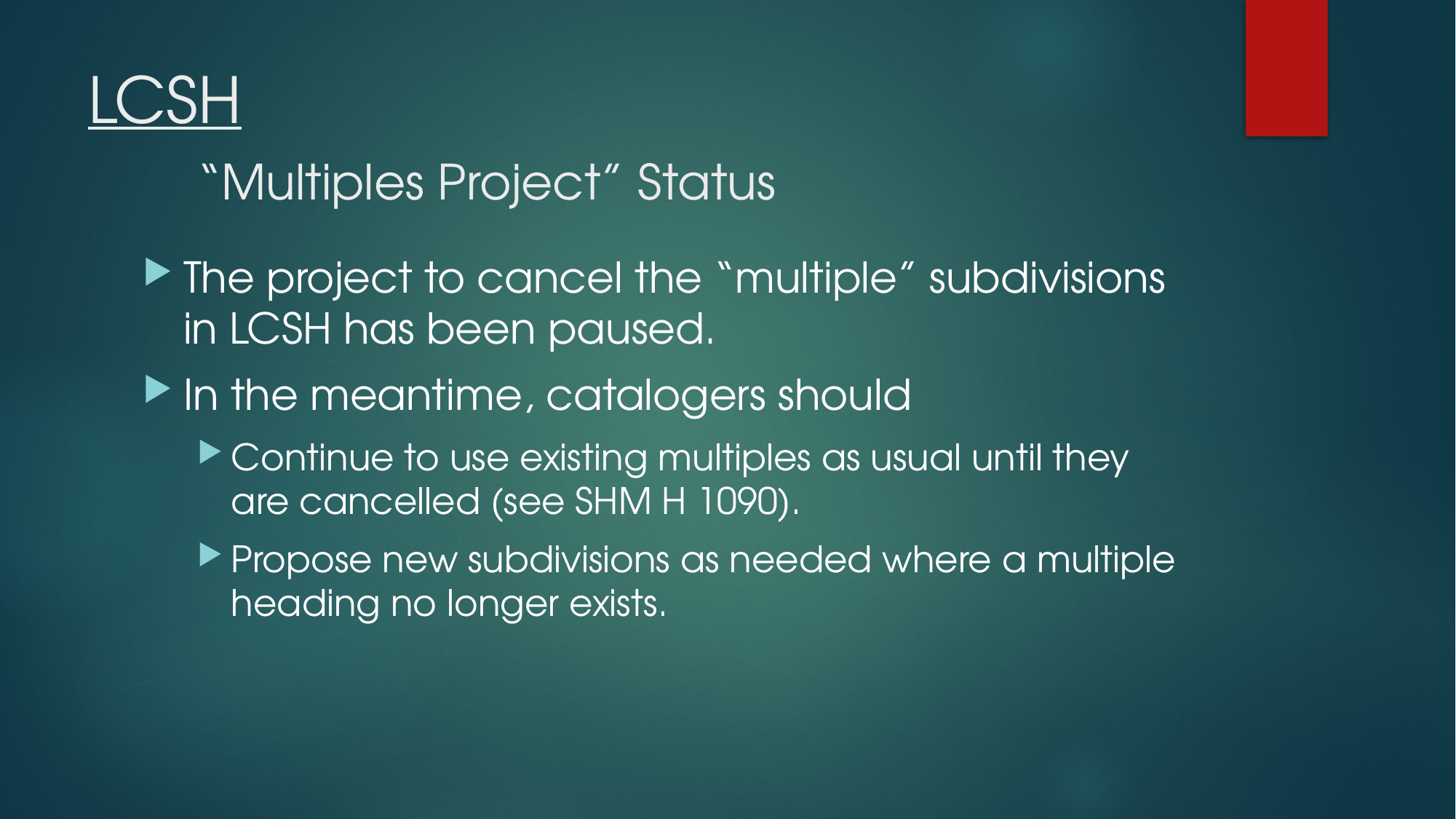

# LCSH “Multiples Project” Status
The project to cancel the “multiple” subdivisions in LCSH has been paused.
In the meantime, catalogers should
Continue to use existing multiples as usual until they are cancelled (see SHM H 1090).
Propose new subdivisions as needed where a multiple heading no longer exists.